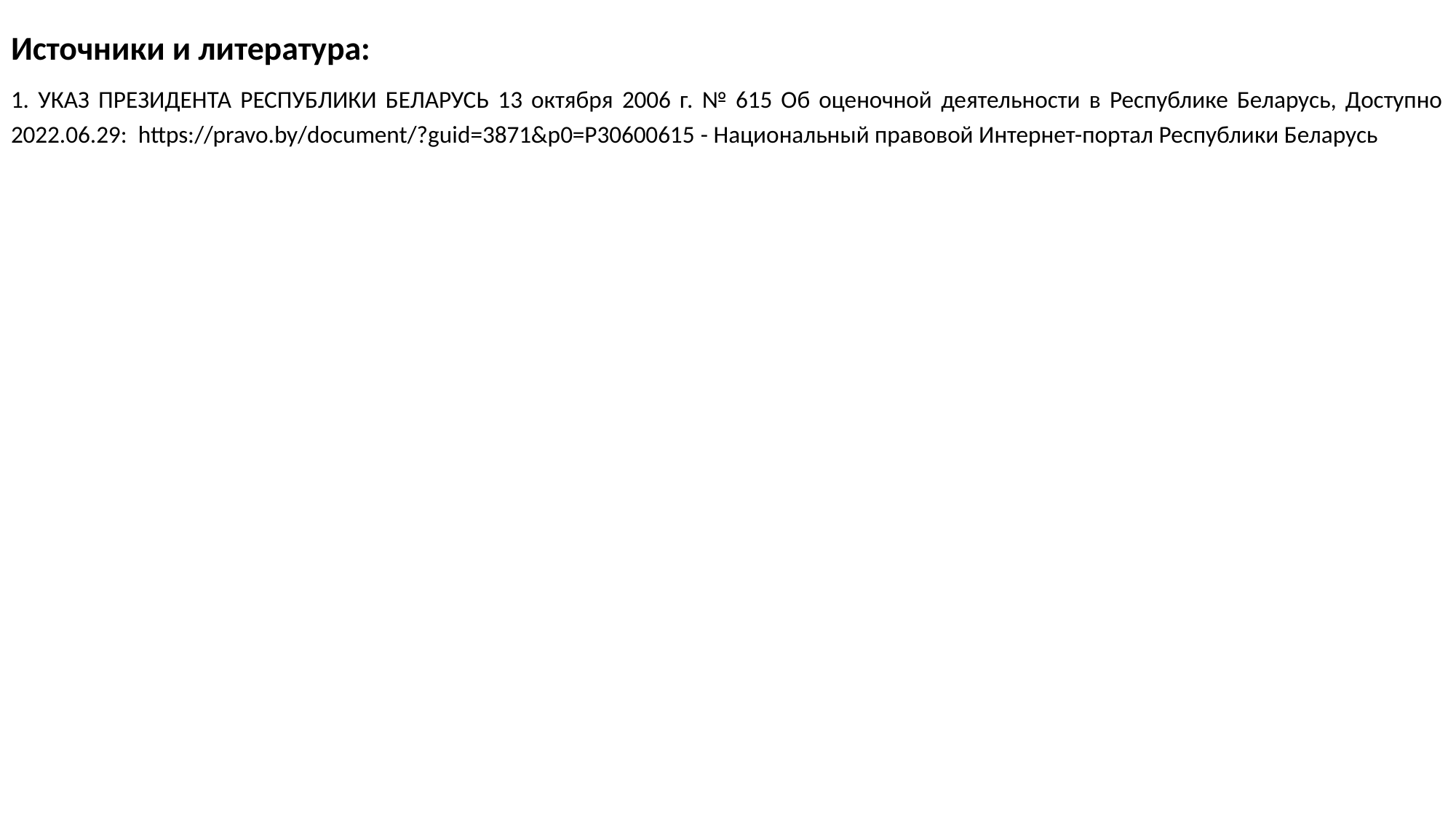

# Источники и литература:
1. УКАЗ ПРЕЗИДЕНТА РЕСПУБЛИКИ БЕЛАРУСЬ 13 октября 2006 г. № 615 Об оценочной деятельности в Республике Беларусь, Доступно 2022.06.29:  https://pravo.by/document/?guid=3871&p0=P30600615 - Национальный правовой Интернет-портал Республики Беларусь